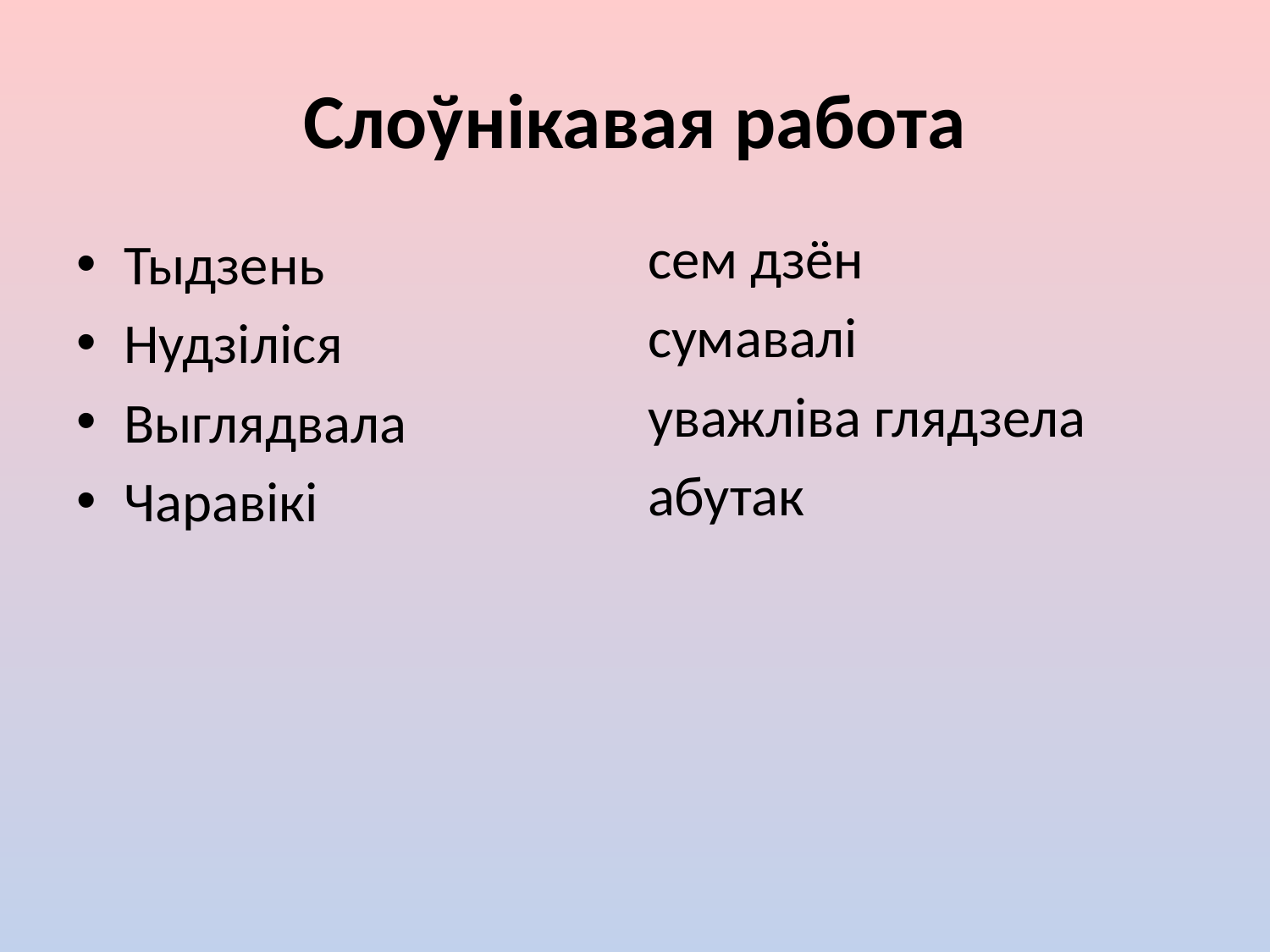

# Слоўнікавая работа
сем дзён
сумавалі
уважліва глядзела
абутак
Тыдзень
Нудзіліся
Выглядвала
Чаравікі